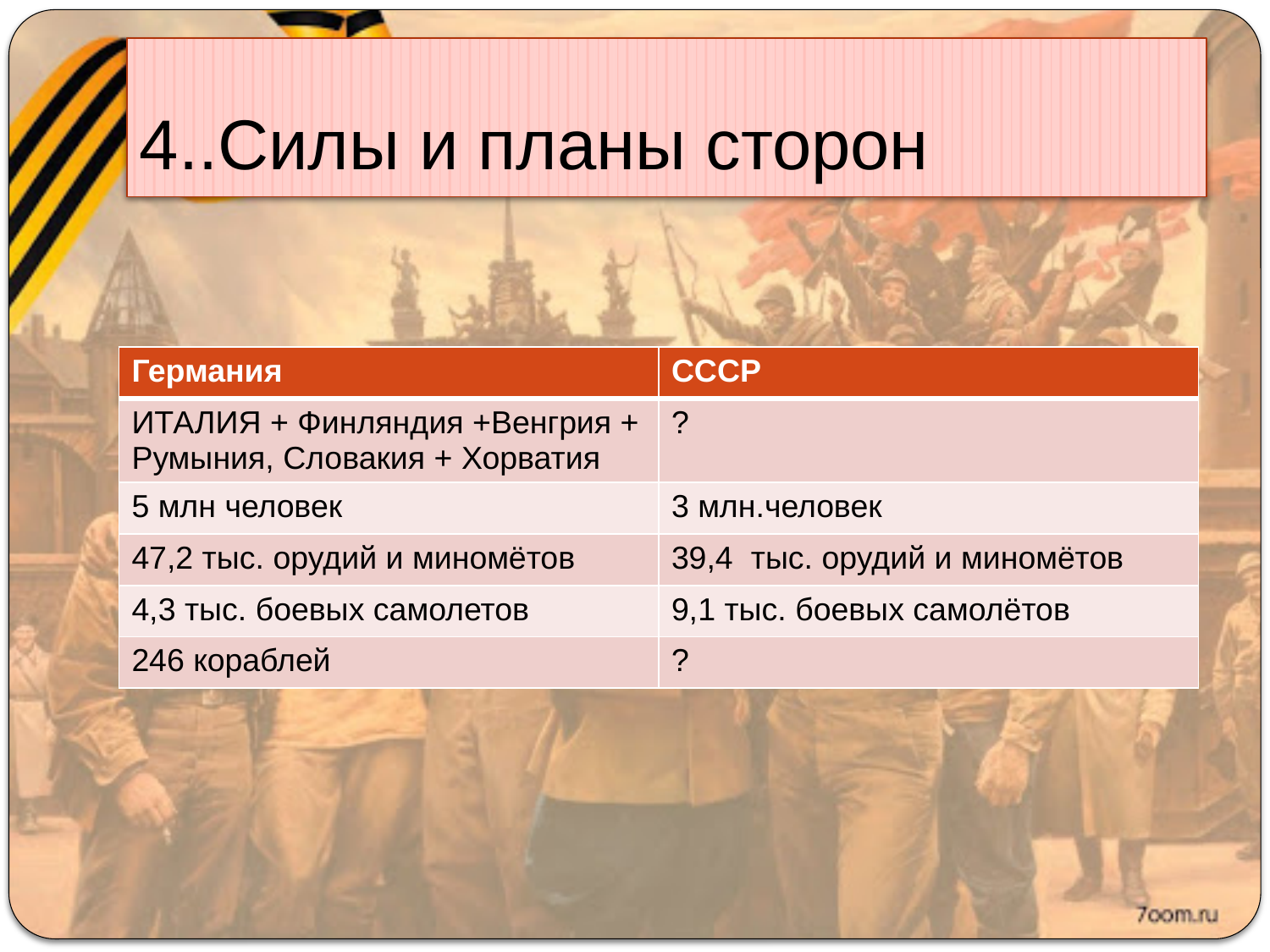

# 4..Силы и планы сторон
| Германия | СССР |
| --- | --- |
| ИТАЛИЯ + Финляндия +Венгрия + Румыния, Словакия + Хорватия | ? |
| 5 млн человек | 3 млн.человек |
| 47,2 тыс. орудий и миномётов | 39,4 тыс. орудий и миномётов |
| 4,3 тыс. боевых самолетов | 9,1 тыс. боевых самолётов |
| 246 кораблей | ? |